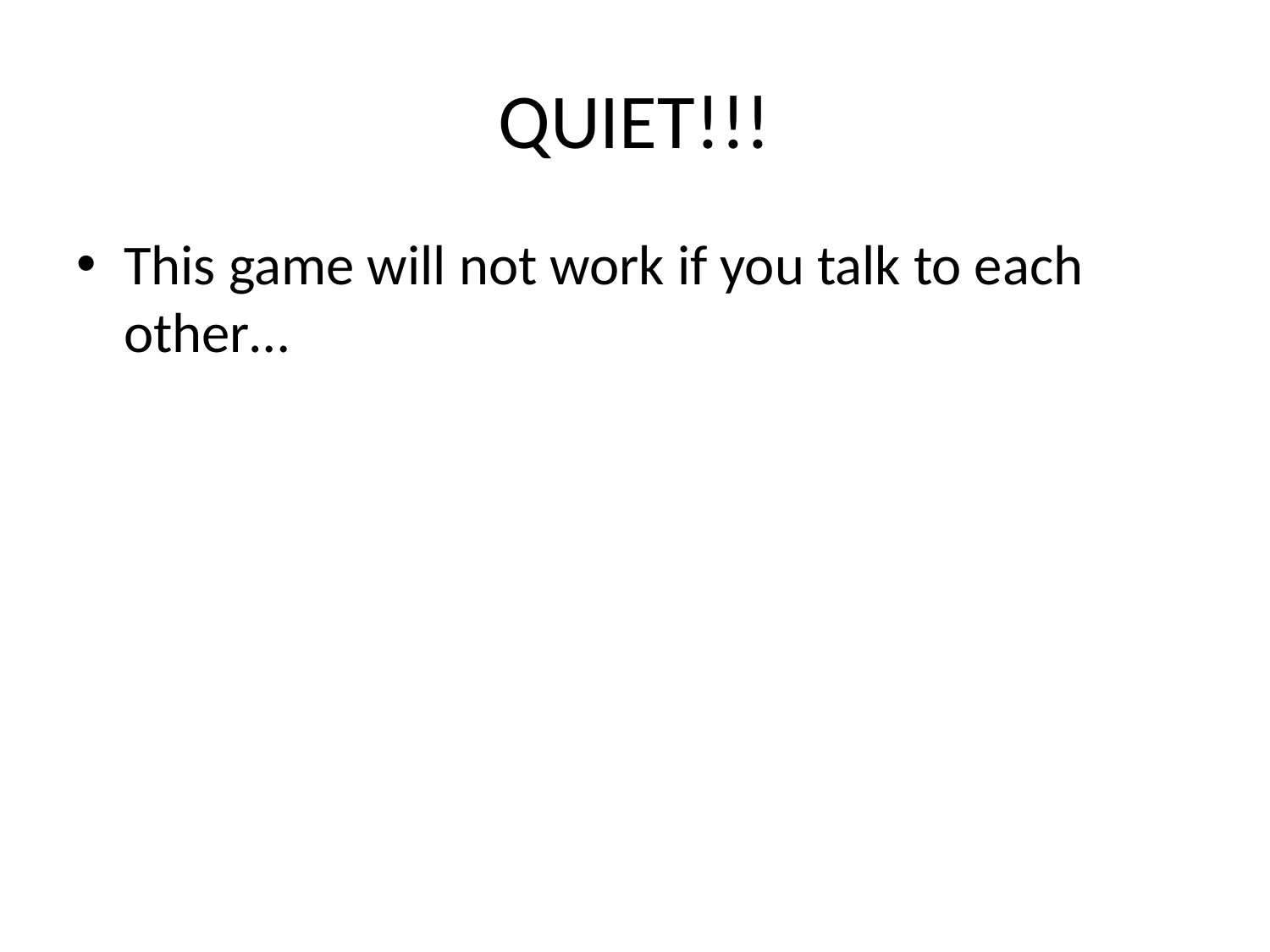

# QUIET!!!
This game will not work if you talk to each other…